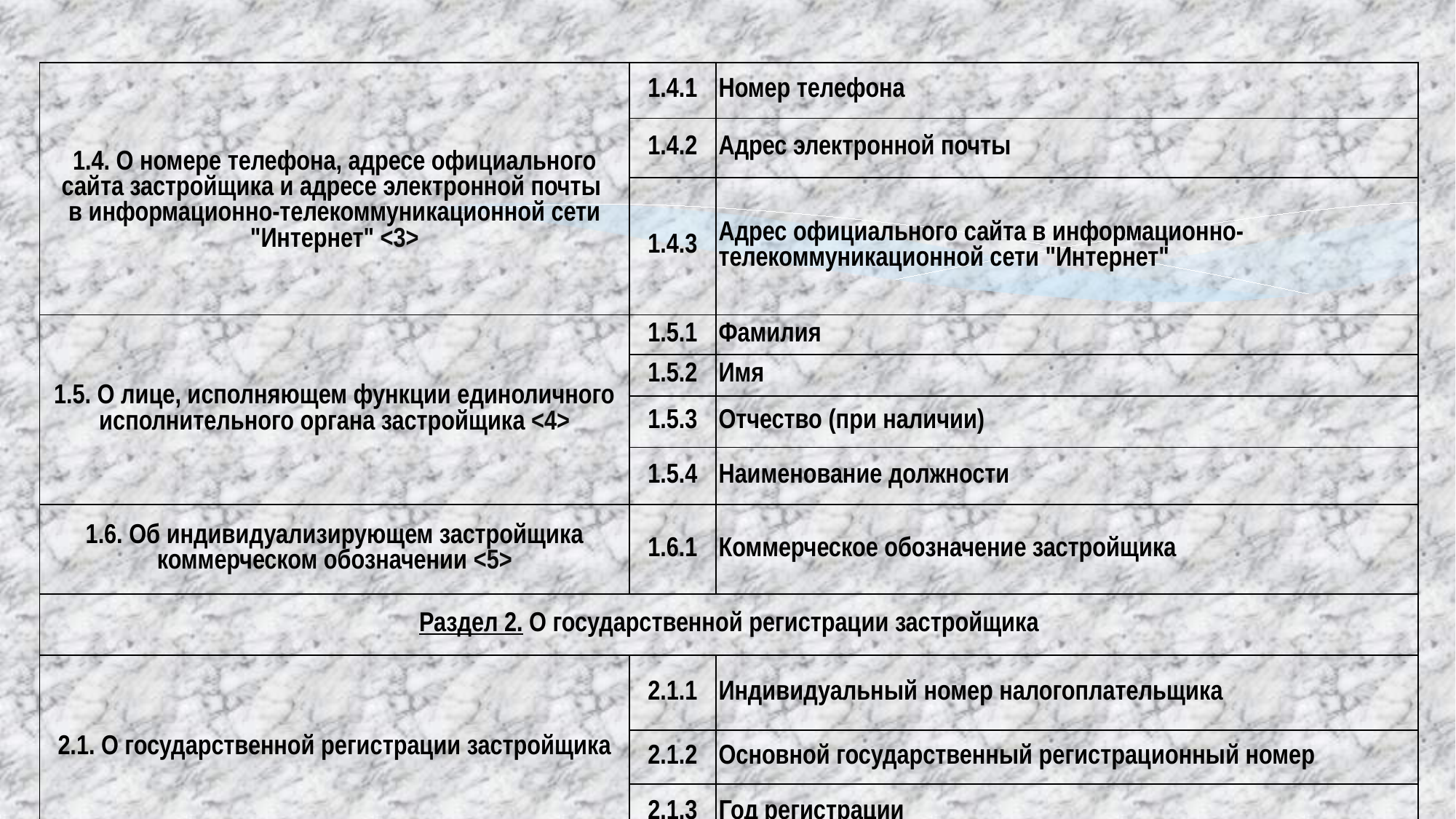

| 1.4. О номере телефона, адресе официального сайта застройщика и адресе электронной почты в информационно-телекоммуникационной сети "Интернет" <3> | 1.4.1 | Номер телефона |
| --- | --- | --- |
|  | 1.4.2 | Адрес электронной почты |
|  | 1.4.3 | Адрес официального сайта в информационно-телекоммуникационной сети "Интернет" |
| 1.5. О лице, исполняющем функции единоличного исполнительного органа застройщика <4> | 1.5.1 | Фамилия |
|  | 1.5.2 | Имя |
|  | 1.5.3 | Отчество (при наличии) |
|  | 1.5.4 | Наименование должности |
| 1.6. Об индивидуализирующем застройщика коммерческом обозначении <5> | 1.6.1 | Коммерческое обозначение застройщика |
| Раздел 2. О государственной регистрации застройщика |  |  |
| 2.1. О государственной регистрации застройщика | 2.1.1 | Индивидуальный номер налогоплательщика |
|  | 2.1.2 | Основной государственный регистрационный номер |
|  | 2.1.3 | Год регистрации |